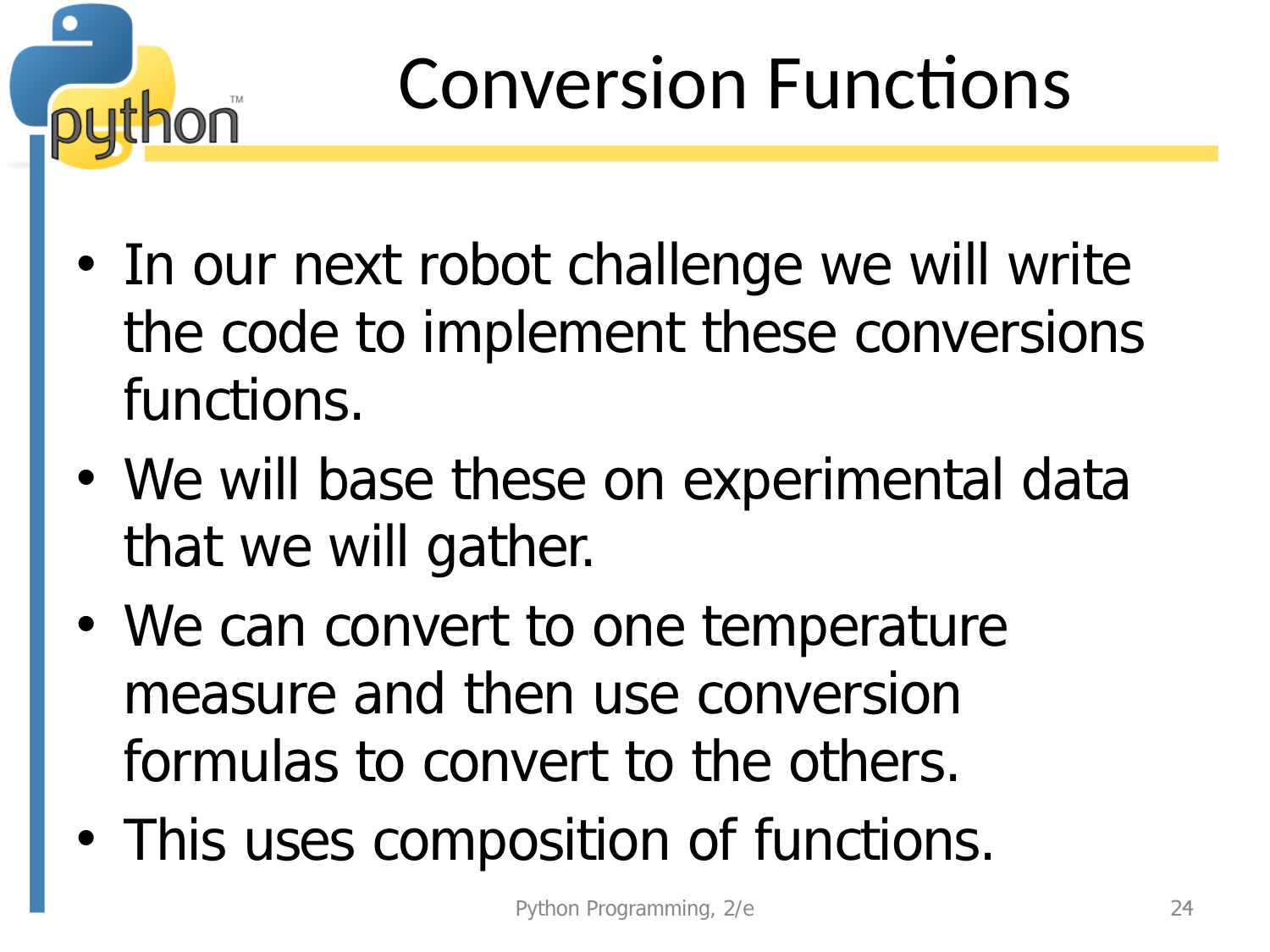

# Conversion Functions
In our next robot challenge we will write the code to implement these conversions functions.
We will base these on experimental data that we will gather.
We can convert to one temperature measure and then use conversion formulas to convert to the others.
This uses composition of functions.
Python Programming, 2/e
24